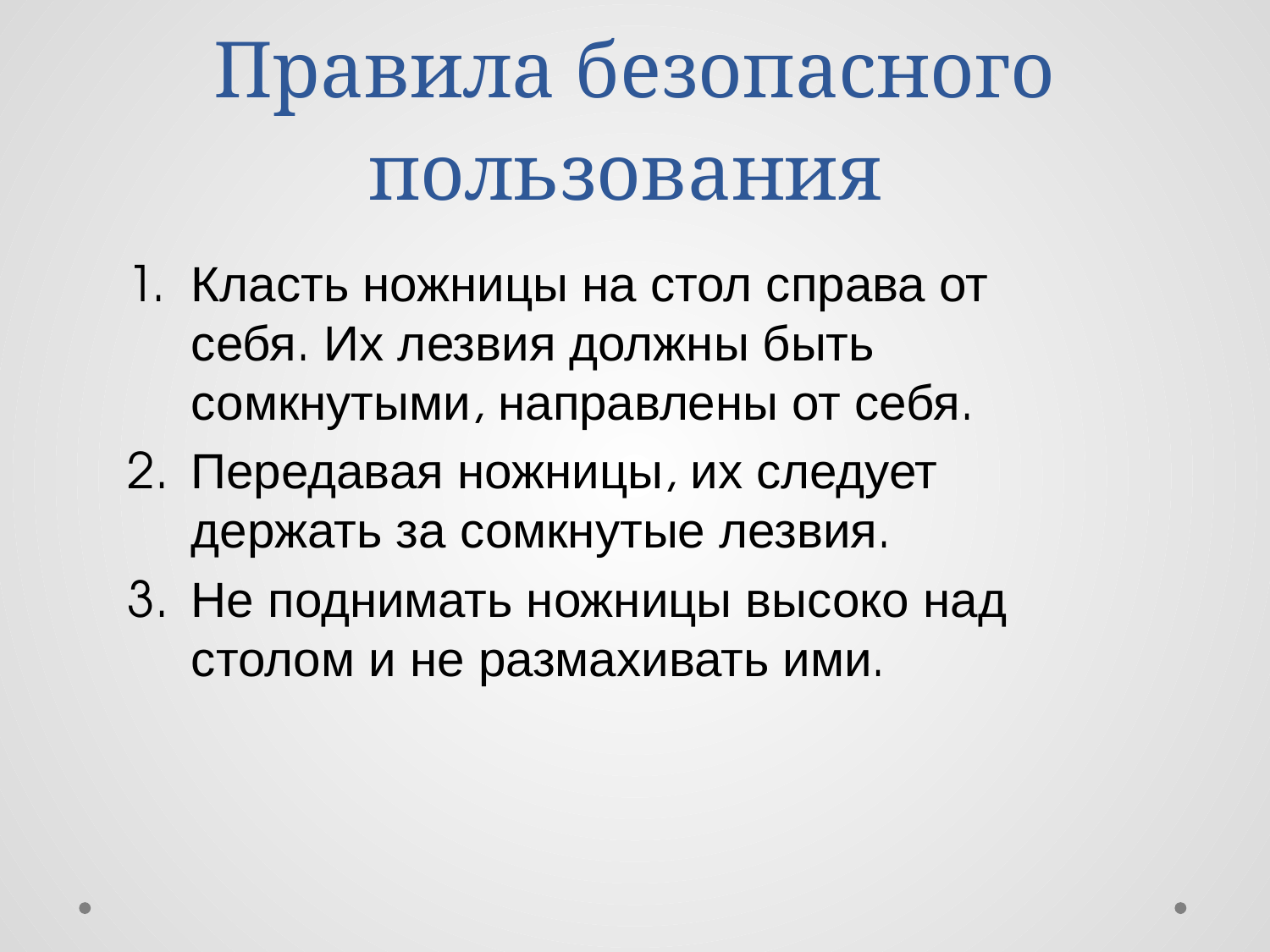

# Правила безопасного пользования
Класть ножницы на стол справа от себя. Их лезвия должны быть сомкнутыми, направлены от себя.
Передавая ножницы, их следует держать за сомкнутые лезвия.
Не поднимать ножницы высоко над столом и не размахивать ими.